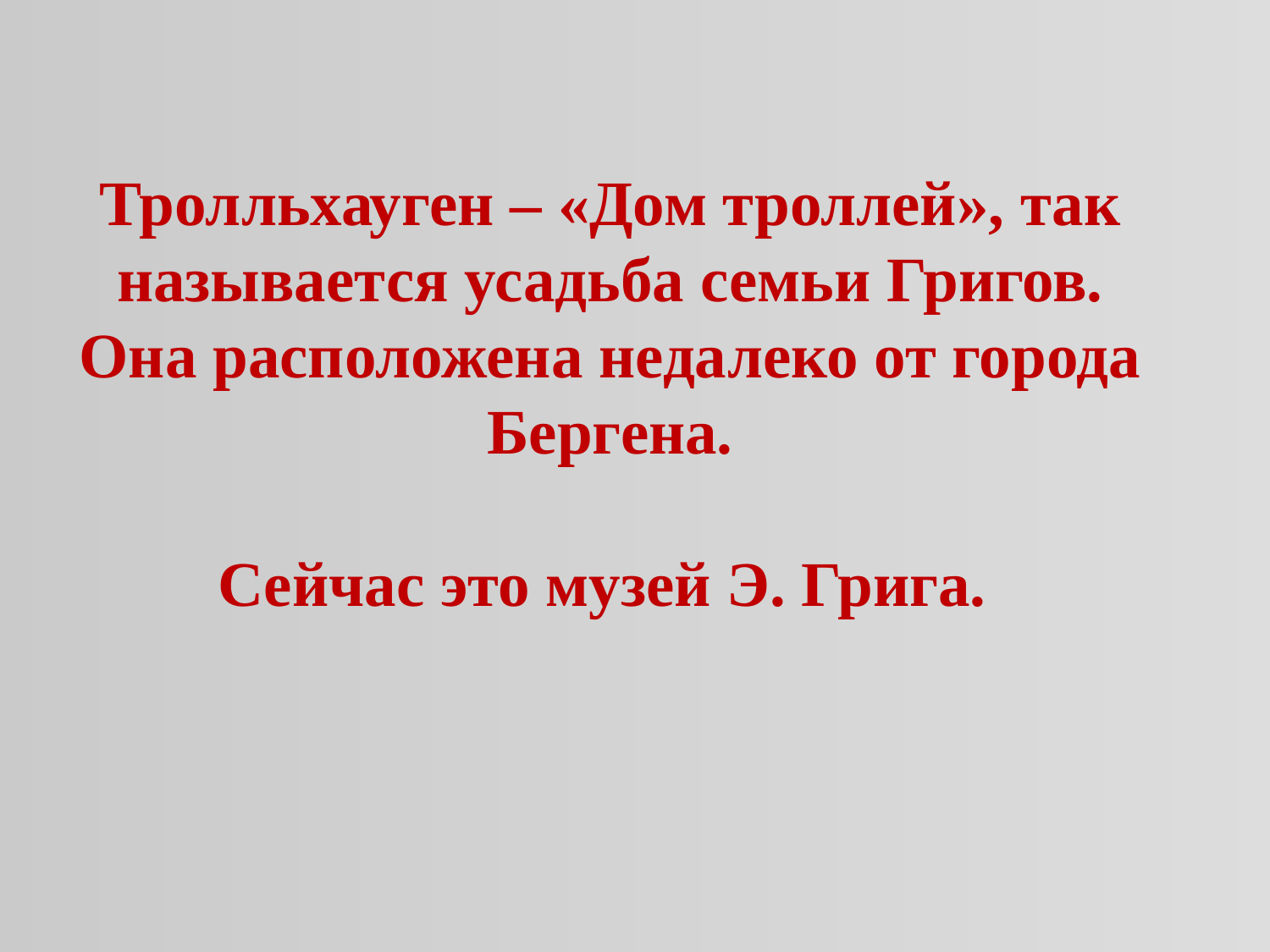

Тролльхауген – «Дом троллей», так называется усадьба семьи Григов. Она расположена недалеко от города Бергена.

Сейчас это музей Э. Грига.